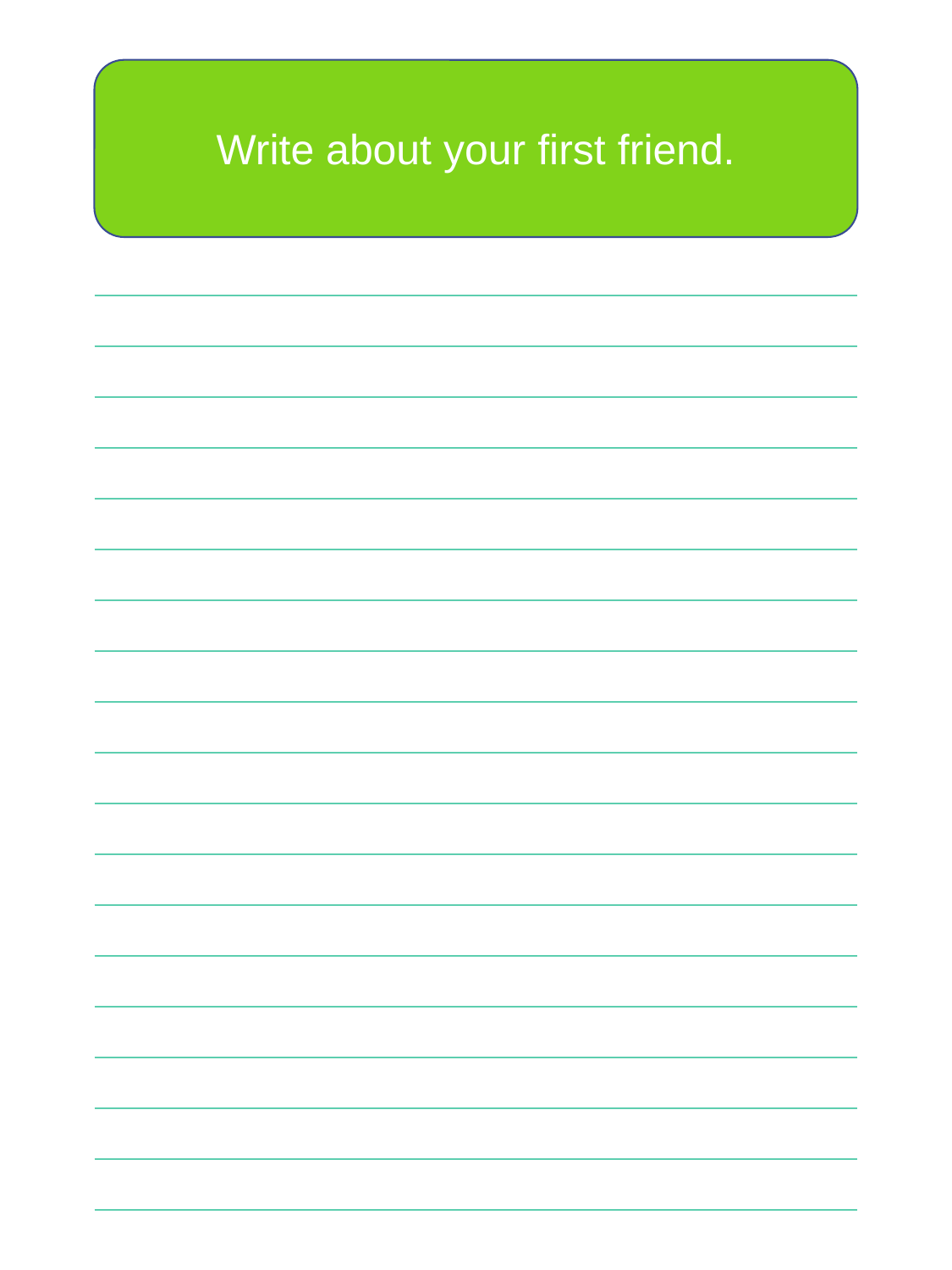

Write about your first friend.
|  |
| --- |
|  |
|  |
|  |
|  |
|  |
|  |
|  |
|  |
|  |
|  |
|  |
|  |
|  |
|  |
|  |
|  |
|  |